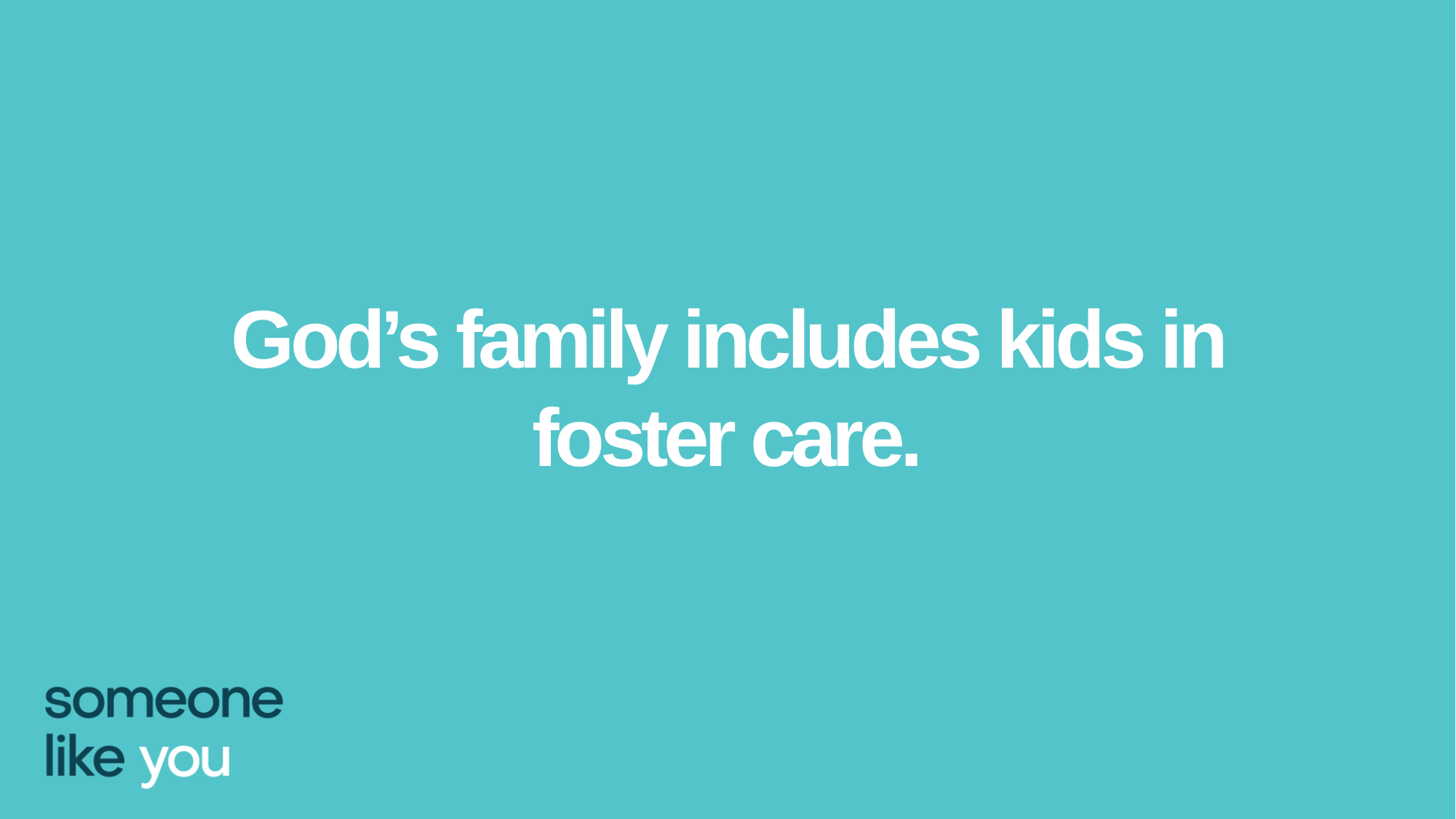

God’s family includes kids in foster care.